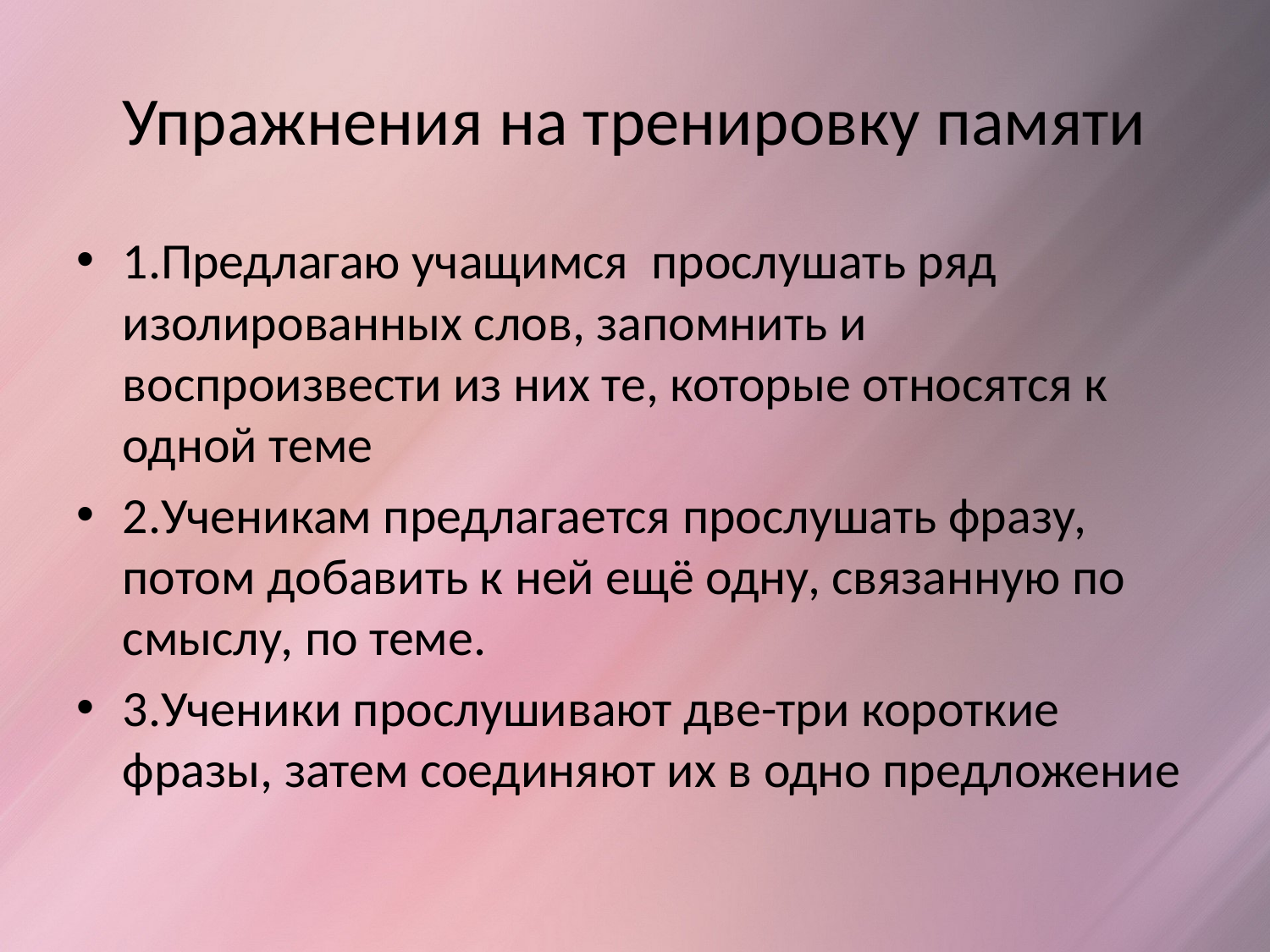

# Упражнения на тренировку памяти
1.Предлагаю учащимся  прослушать ряд изолированных слов, запомнить и воспроизвести из них те, которые относятся к одной теме
2.Ученикам предлагается прослушать фразу, потом добавить к ней ещё одну, связанную по смыслу, по теме.
3.Ученики прослушивают две-три короткие фразы, затем соединяют их в одно предложение